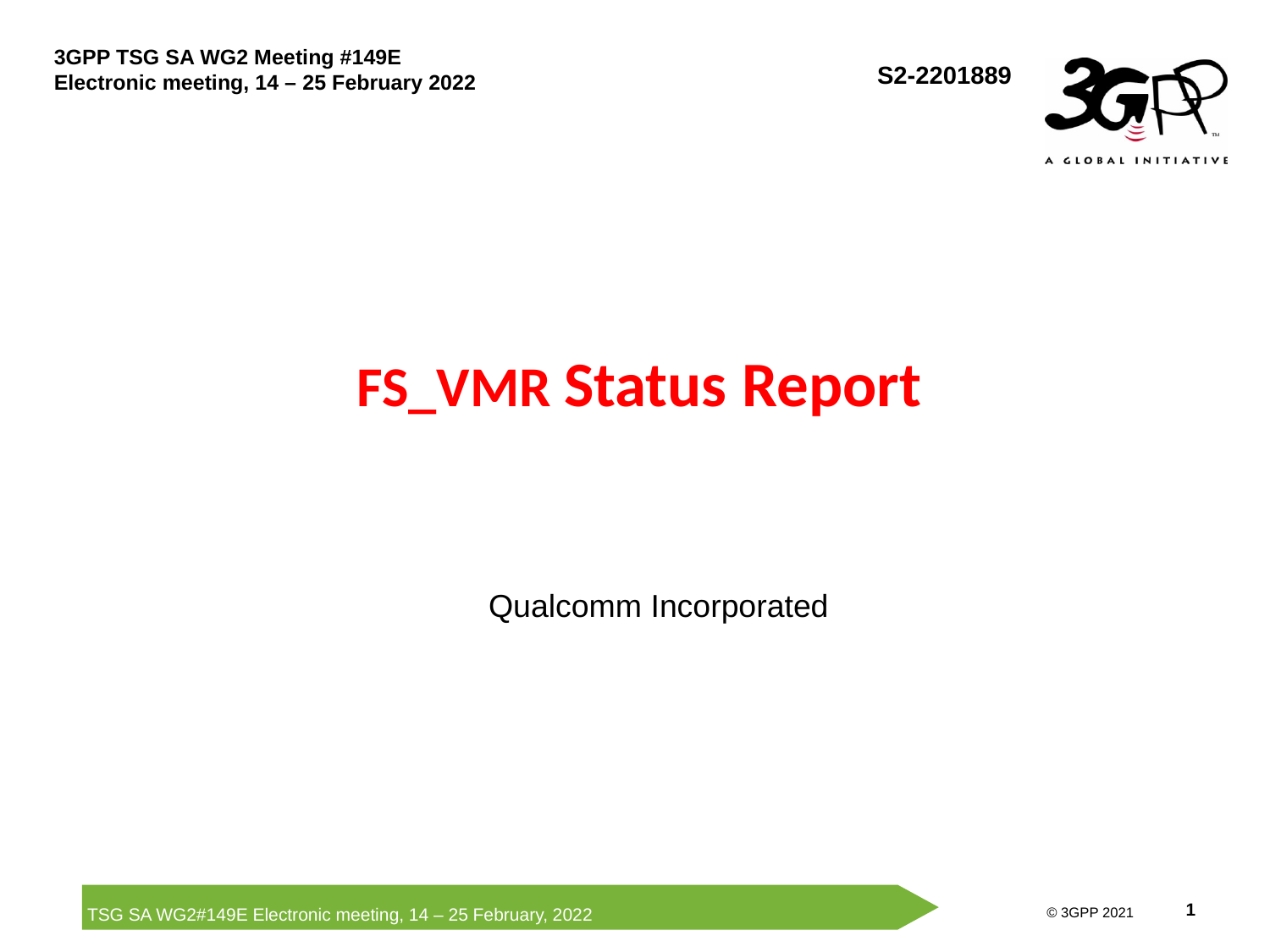

S2-2201889
# FS_VMR Status Report
Qualcomm Incorporated